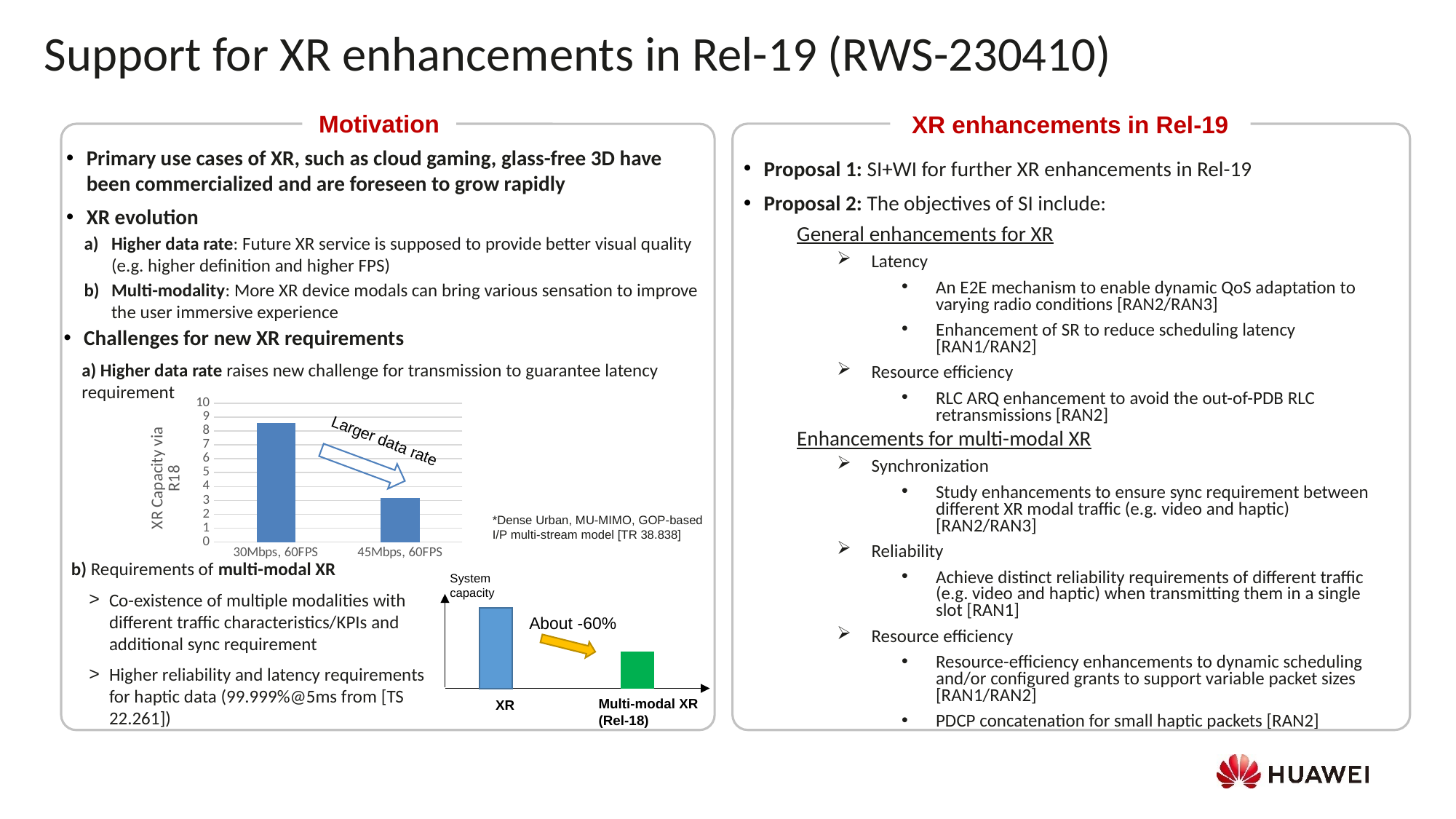

Support for XR enhancements in Rel-19 (RWS-230410)
Motivation
XR enhancements in Rel-19

Primary use cases of XR, such as cloud gaming, glass-free 3D have been commercialized and are foreseen to grow rapidly
Proposal 1: SI+WI for further XR enhancements in Rel-19
Proposal 2: The objectives of SI include:
General enhancements for XR
Latency
An E2E mechanism to enable dynamic QoS adaptation to varying radio conditions [RAN2/RAN3]
Enhancement of SR to reduce scheduling latency [RAN1/RAN2]
Resource efficiency
RLC ARQ enhancement to avoid the out-of-PDB RLC retransmissions [RAN2]
Enhancements for multi-modal XR
Synchronization
Study enhancements to ensure sync requirement between different XR modal traffic (e.g. video and haptic) [RAN2/RAN3]
Reliability
Achieve distinct reliability requirements of different traffic (e.g. video and haptic) when transmitting them in a single slot [RAN1]
Resource efficiency
Resource-efficiency enhancements to dynamic scheduling and/or configured grants to support variable packet sizes [RAN1/RAN2]
PDCP concatenation for small haptic packets [RAN2]
XR evolution
Higher data rate: Future XR service is supposed to provide better visual quality (e.g. higher definition and higher FPS)
Multi-modality: More XR device modals can bring various sensation to improve the user immersive experience
Challenges for new XR requirements
a) Higher data rate raises new challenge for transmission to guarantee latency requirement

### Chart

| Category |  |
|---|---|
| 30Mbps, 60FPS | 8.6 |
| 45Mbps, 60FPS | 3.2 |
Larger data rate

*Dense Urban, MU-MIMO, GOP-based I/P multi-stream model [TR 38.838]
b) Requirements of multi-modal XR
Co-existence of multiple modalities with different traffic characteristics/KPIs and additional sync requirement
Higher reliability and latency requirements for haptic data (99.999%@5ms from [TS 22.261])
System capacity
About -60%

Multi-modal XR (Rel-18)
XR